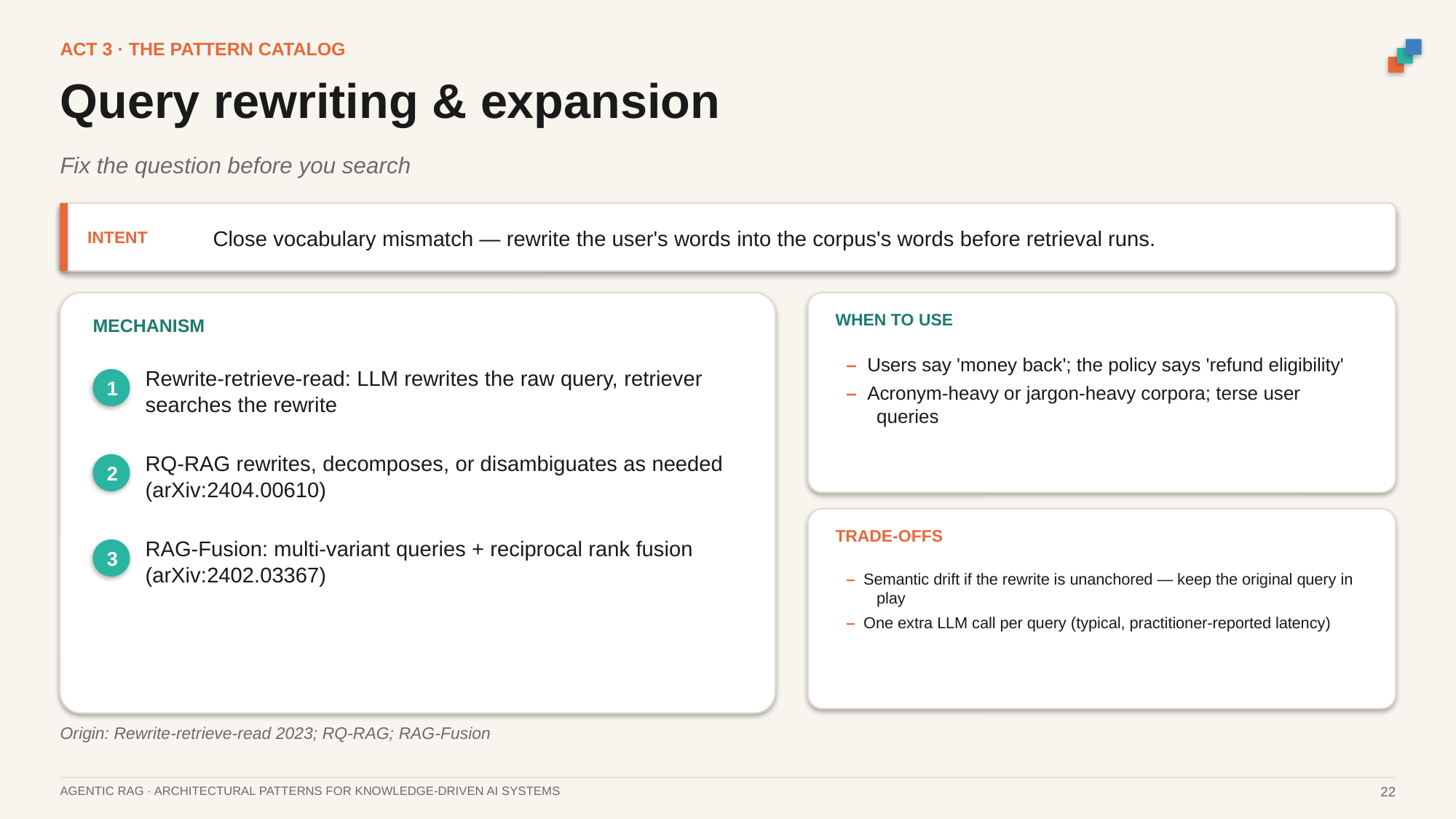

ACT 3 · THE PATTERN CATALOG

Query rewriting & expansion
Fix the question before you search

Close vocabulary mismatch — rewrite the user's words into the corpus's words before retrieval runs.
INTENT

WHEN TO USE
MECHANISM
–  Users say 'money back'; the policy says 'refund eligibility'
–  Acronym-heavy or jargon-heavy corpora; terse user queries
Rewrite-retrieve-read: LLM rewrites the raw query, retriever searches the rewrite
1
RQ-RAG rewrites, decomposes, or disambiguates as needed (arXiv:2404.00610)
2

TRADE-OFFS
RAG-Fusion: multi-variant queries + reciprocal rank fusion (arXiv:2402.03367)
3
–  Semantic drift if the rewrite is unanchored — keep the original query in play
–  One extra LLM call per query (typical, practitioner-reported latency)
Origin: Rewrite-retrieve-read 2023; RQ-RAG; RAG-Fusion

AGENTIC RAG · ARCHITECTURAL PATTERNS FOR KNOWLEDGE-DRIVEN AI SYSTEMS
22